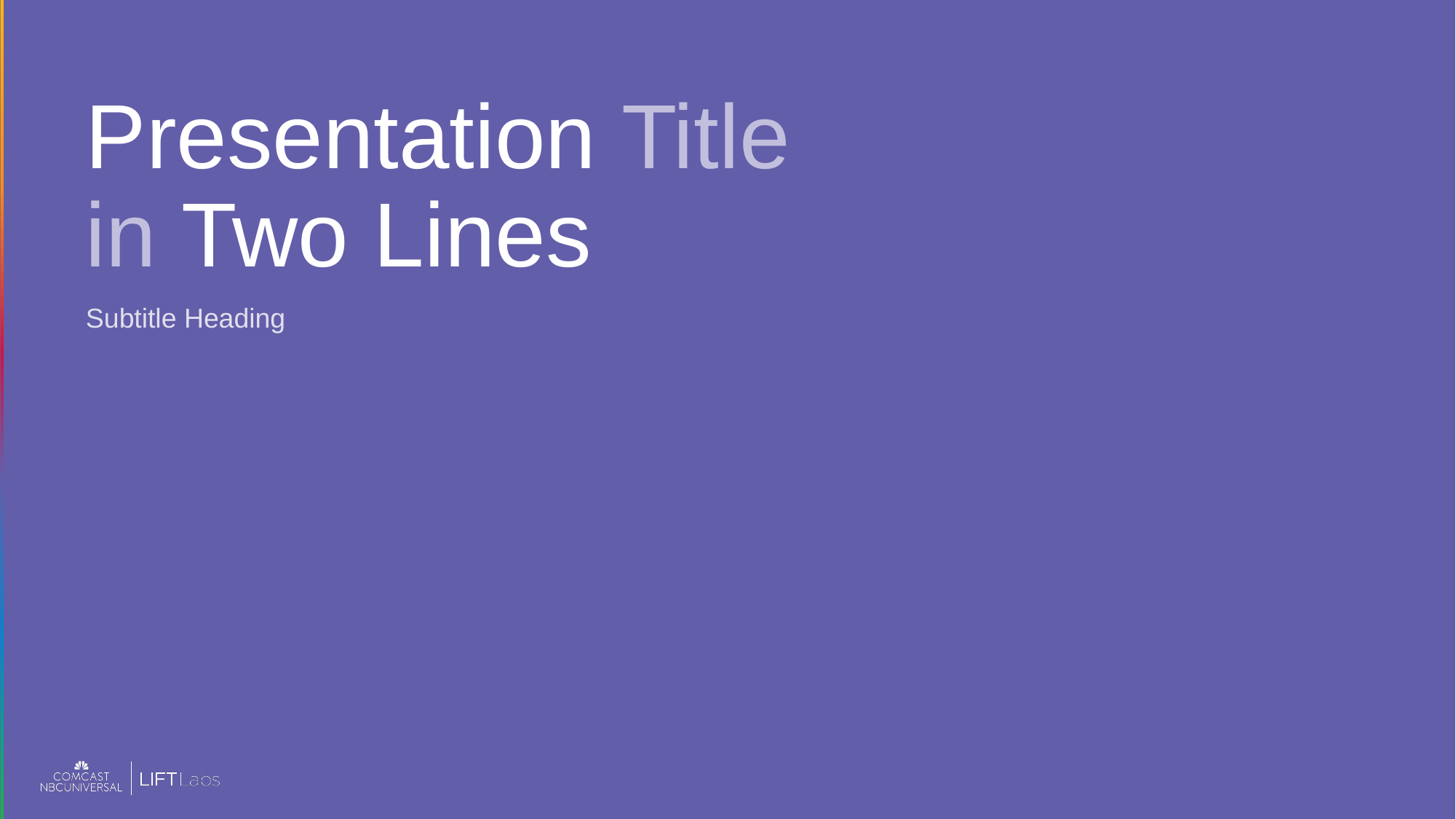

Presentation Title in Two Lines
Subtitle Heading